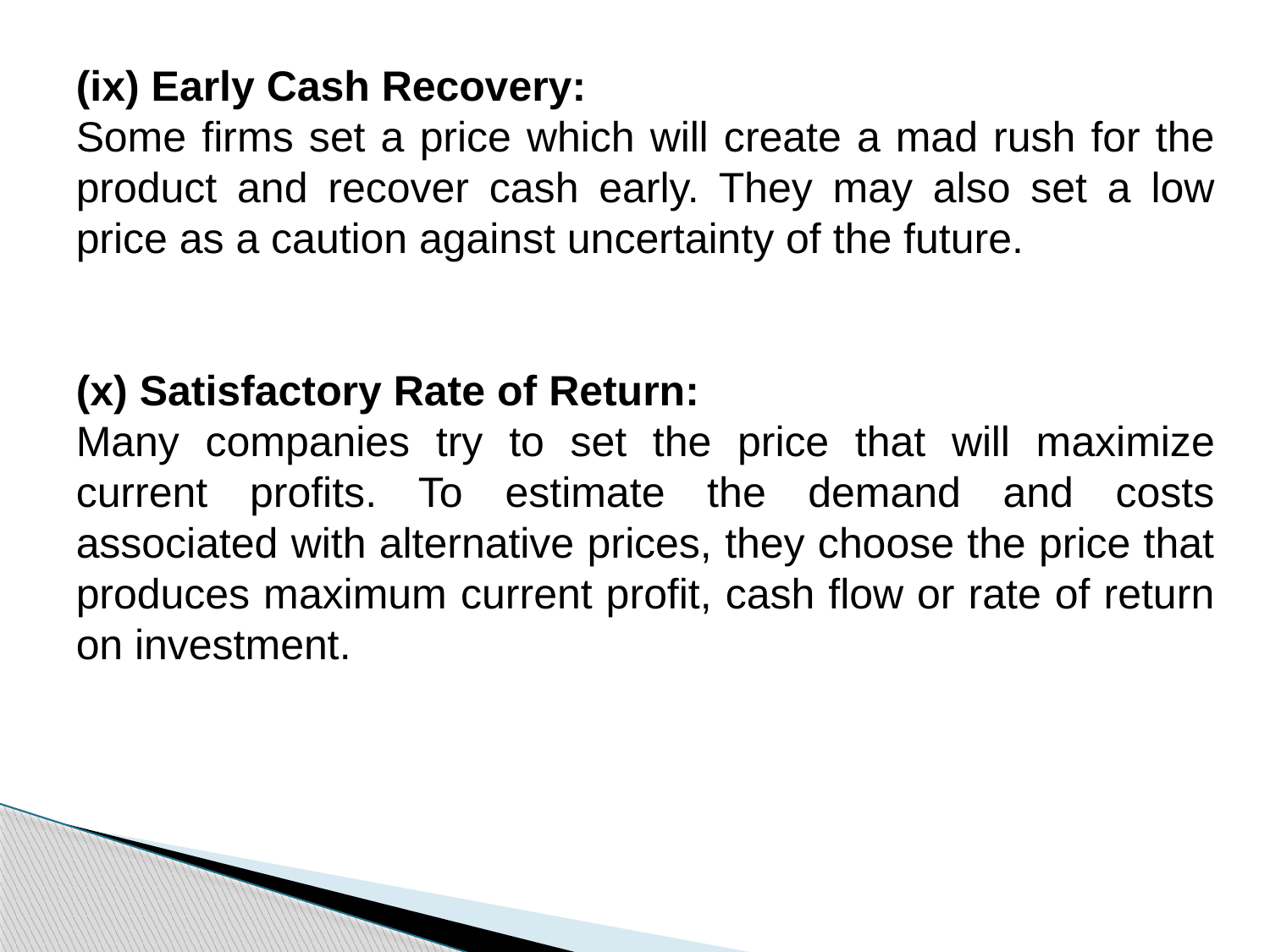

(ix) Early Cash Recovery:
Some firms set a price which will create a mad rush for the product and recover cash early. They may also set a low price as a caution against uncertainty of the future.

(x) Satisfactory Rate of Return:
Many companies try to set the price that will maximize current profits. To estimate the demand and costs associated with alternative prices, they choose the price that produces maximum current profit, cash flow or rate of return on investment.